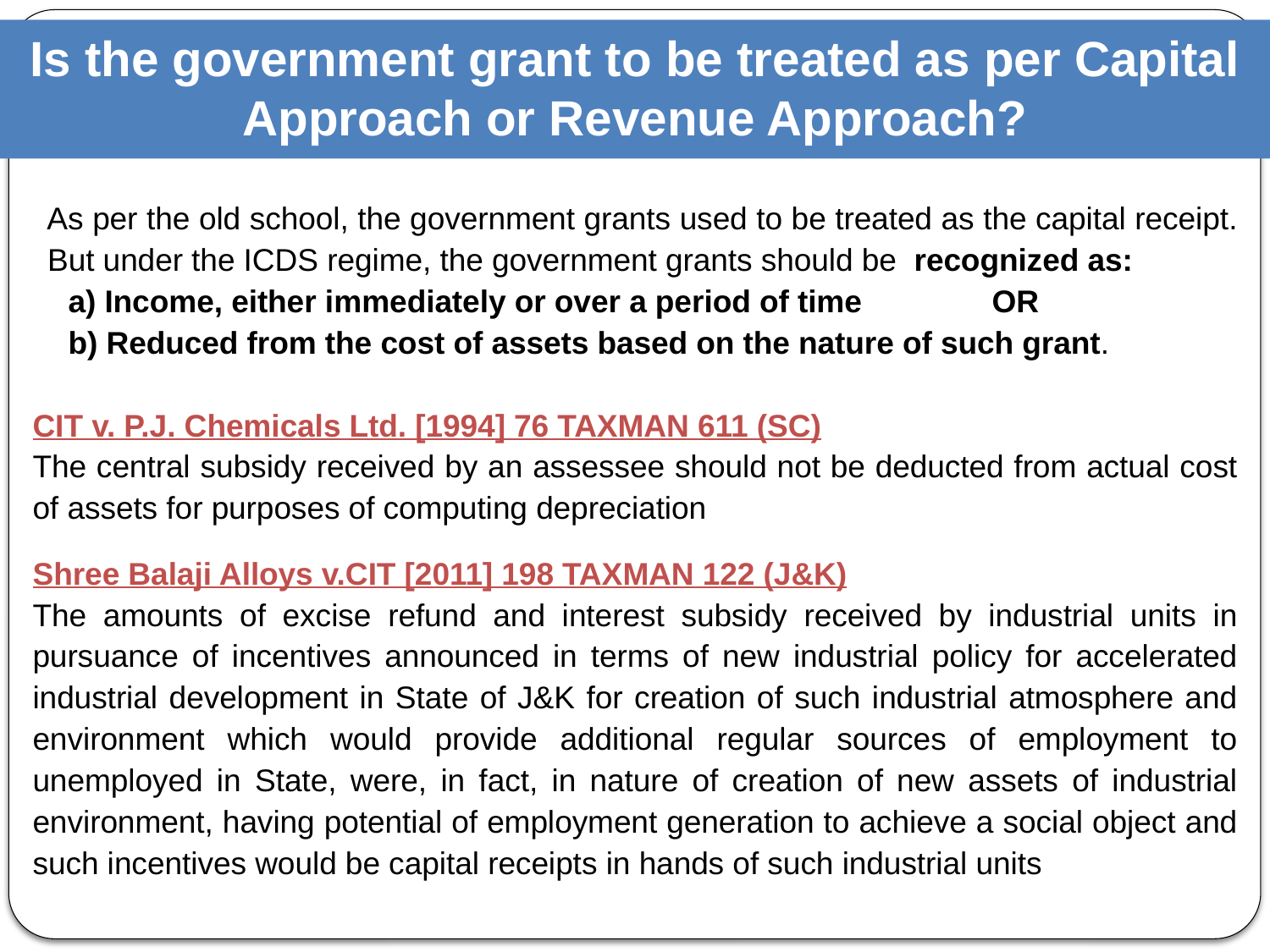

# Is the government grant to be treated as per Capital Approach or Revenue Approach?
As per the old school, the government grants used to be treated as the capital receipt. But under the ICDS regime, the government grants should be  recognized as:
	a) Income, either immediately or over a period of time               OR
	b) Reduced from the cost of assets based on the nature of such grant.

CIT v. P.J. Chemicals Ltd. [1994] 76 TAXMAN 611 (SC)
The central subsidy received by an assessee should not be deducted from actual cost of assets for purposes of computing depreciation

Shree Balaji Alloys v.CIT [2011] 198 TAXMAN 122 (J&K)
The amounts of excise refund and interest subsidy received by industrial units in pursuance of incentives announced in terms of new industrial policy for accelerated industrial development in State of J&K for creation of such industrial atmosphere and environment which would provide additional regular sources of employment to unemployed in State, were, in fact, in nature of creation of new assets of industrial environment, having potential of employment generation to achieve a social object and such incentives would be capital receipts in hands of such industrial units